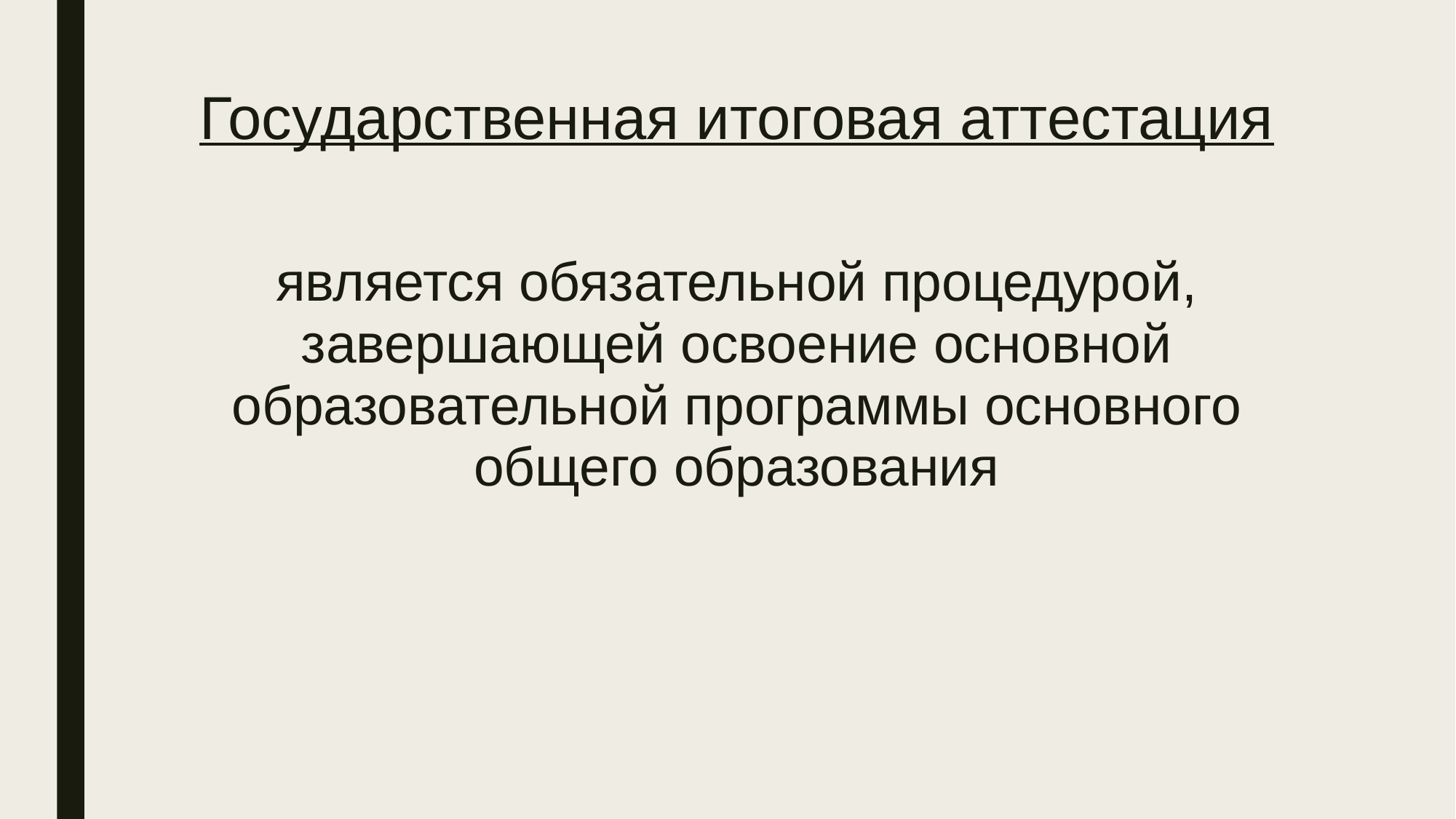

# Государственная итоговая аттестация
является обязательной процедурой, завершающей освоение основной образовательной программы основного общего образования